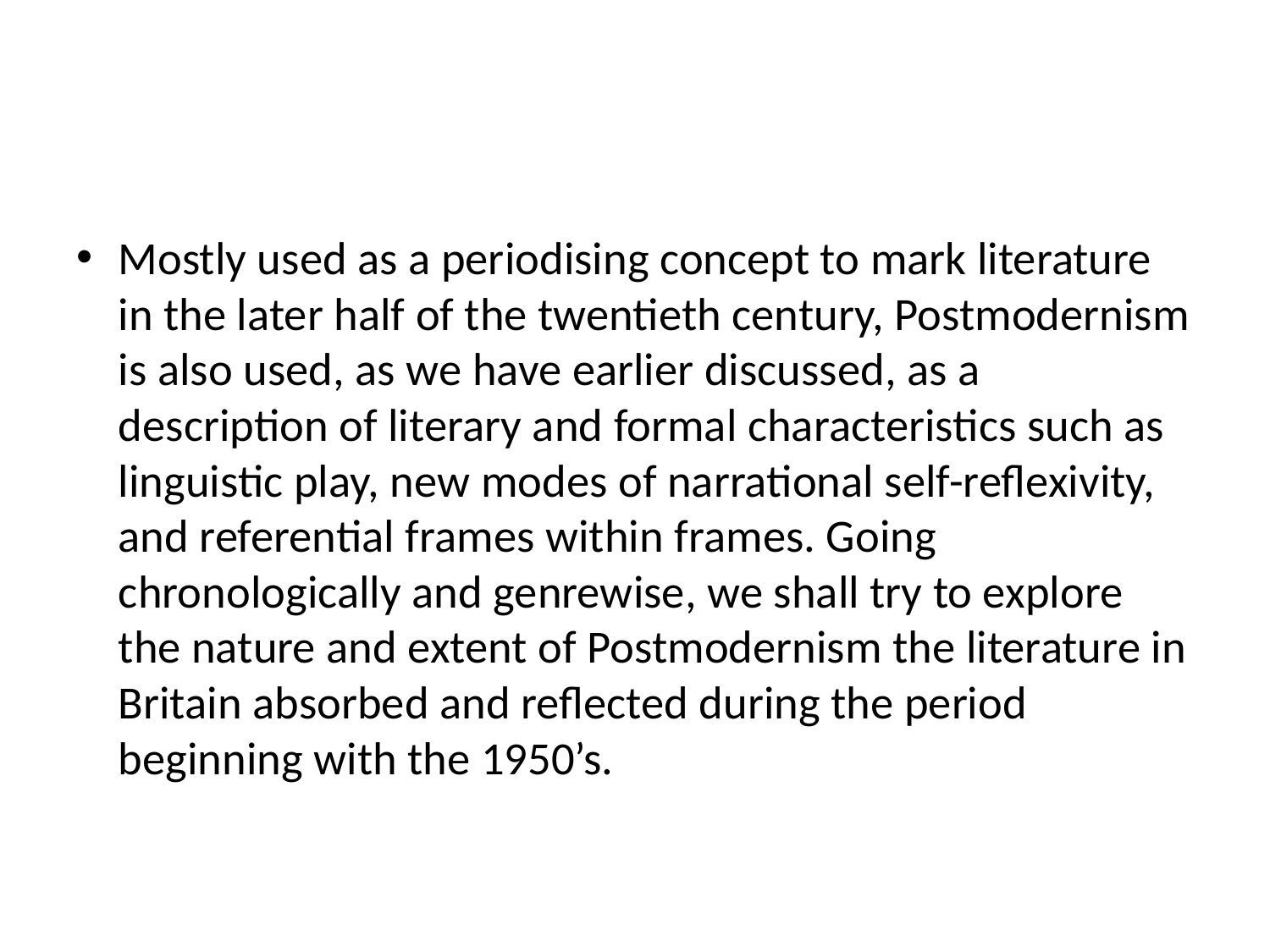

#
Mostly used as a periodising concept to mark literature in the later half of the twentieth century, Postmodernism is also used, as we have earlier discussed, as a description of literary and formal characteristics such as linguistic play, new modes of narrational self-reflexivity, and referential frames within frames. Going chronologically and genrewise, we shall try to explore the nature and extent of Postmodernism the literature in Britain absorbed and reflected during the period beginning with the 1950’s.